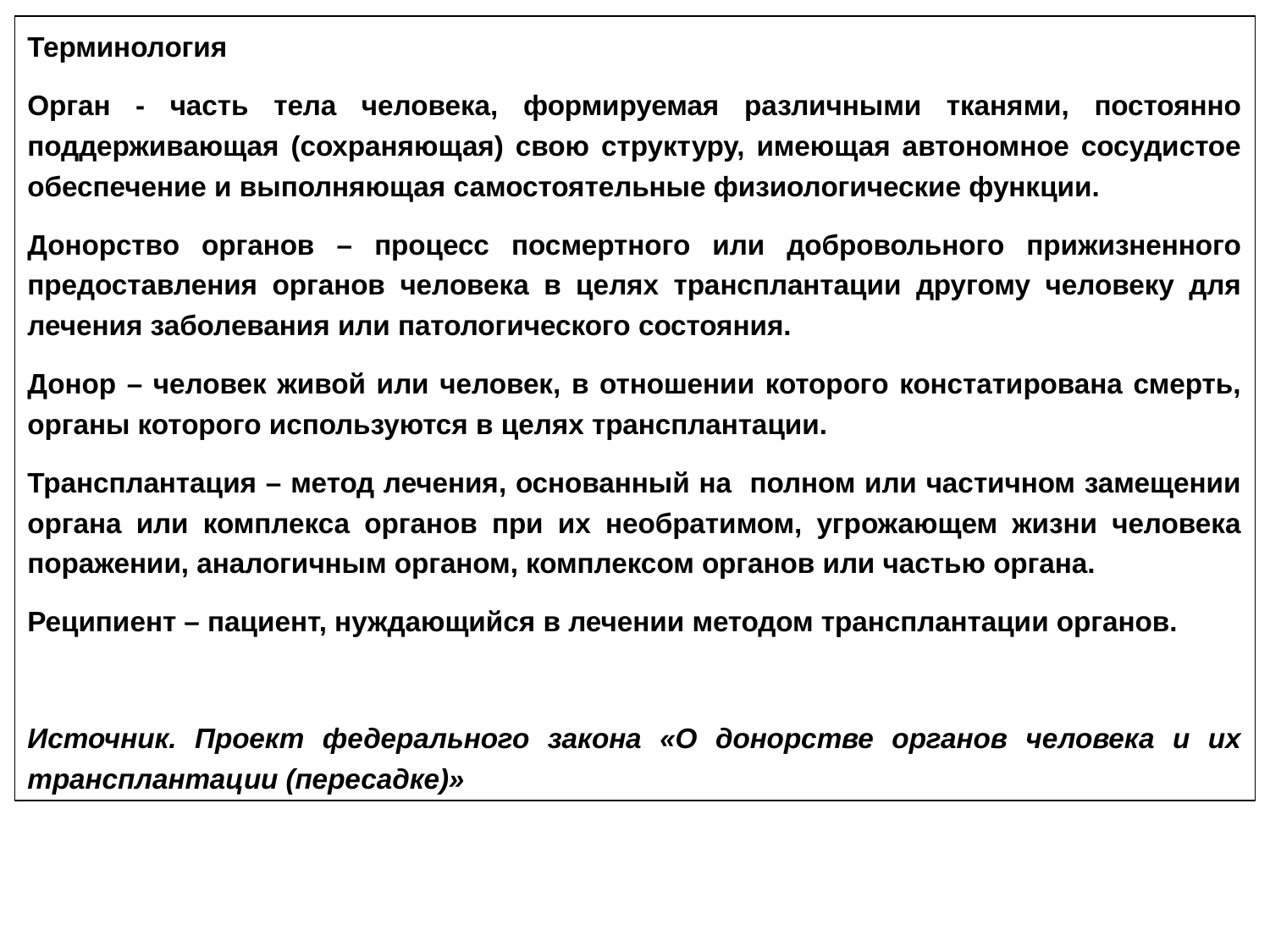

Терминология
Орган - часть тела человека, формируемая различными тканями, постоянно поддерживающая (сохраняющая) свою структуру, имеющая автономное сосудистое обеспечение и выполняющая самостоятельные физиологические функции.
Донорство органов – процесс посмертного или добровольного прижизненного предоставления органов человека в целях трансплантации другому человеку для лечения заболевания или патологического состояния.
Донор – человек живой или человек, в отношении которого констатирована смерть, органы которого используются в целях трансплантации.
Трансплантация – метод лечения, основанный на  полном или частичном замещении органа или комплекса органов при их необратимом, угрожающем жизни человека поражении, аналогичным органом, комплексом органов или частью органа.
Реципиент – пациент, нуждающийся в лечении методом трансплантации органов.

Источник. Проект федерального закона «О донорстве органов человека и их трансплантации (пересадке)»